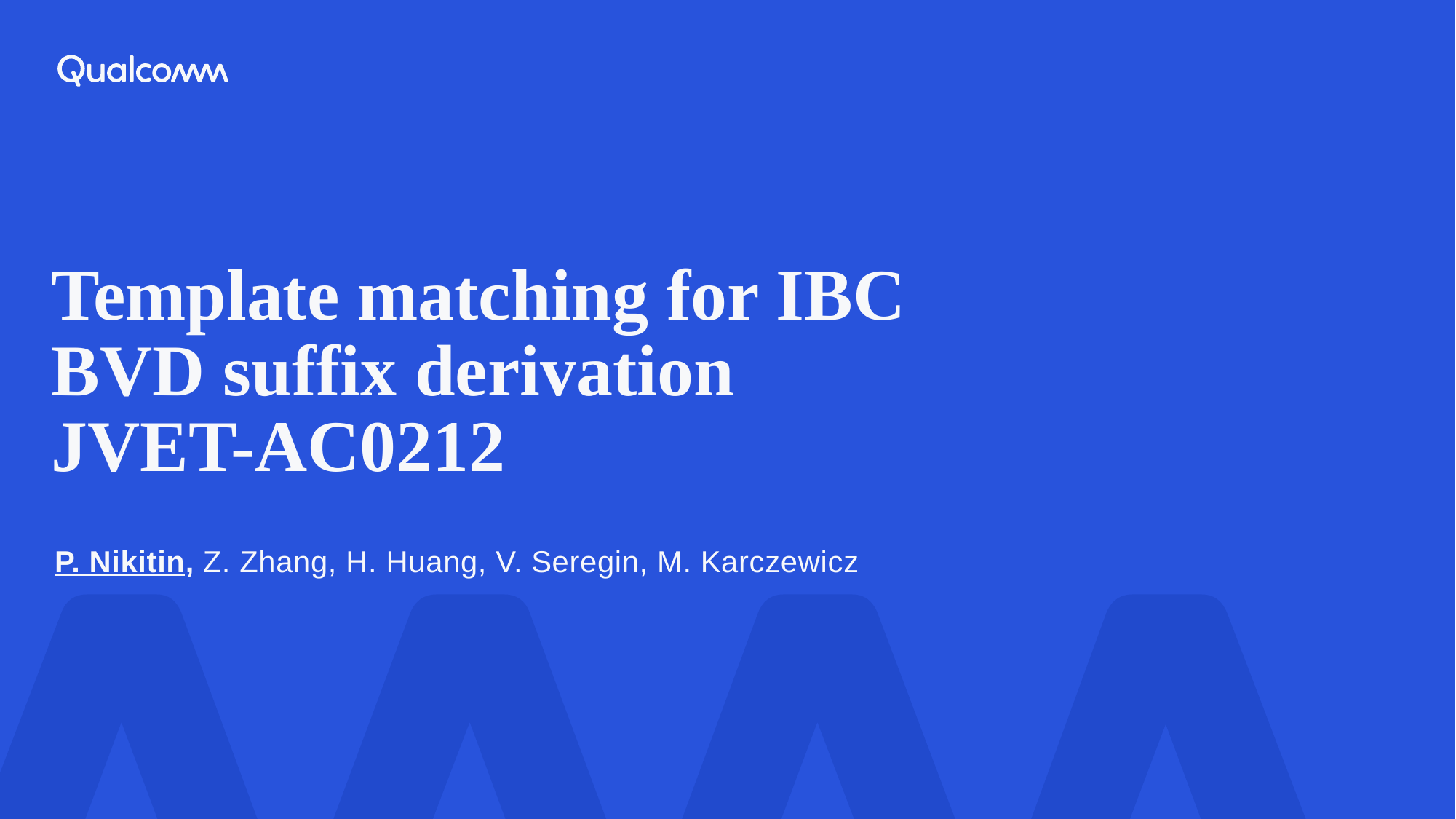

# Template matching for IBC BVD suffix derivation JVET-AC0212
P. Nikitin, Z. Zhang, H. Huang, V. Seregin, M. Karczewicz